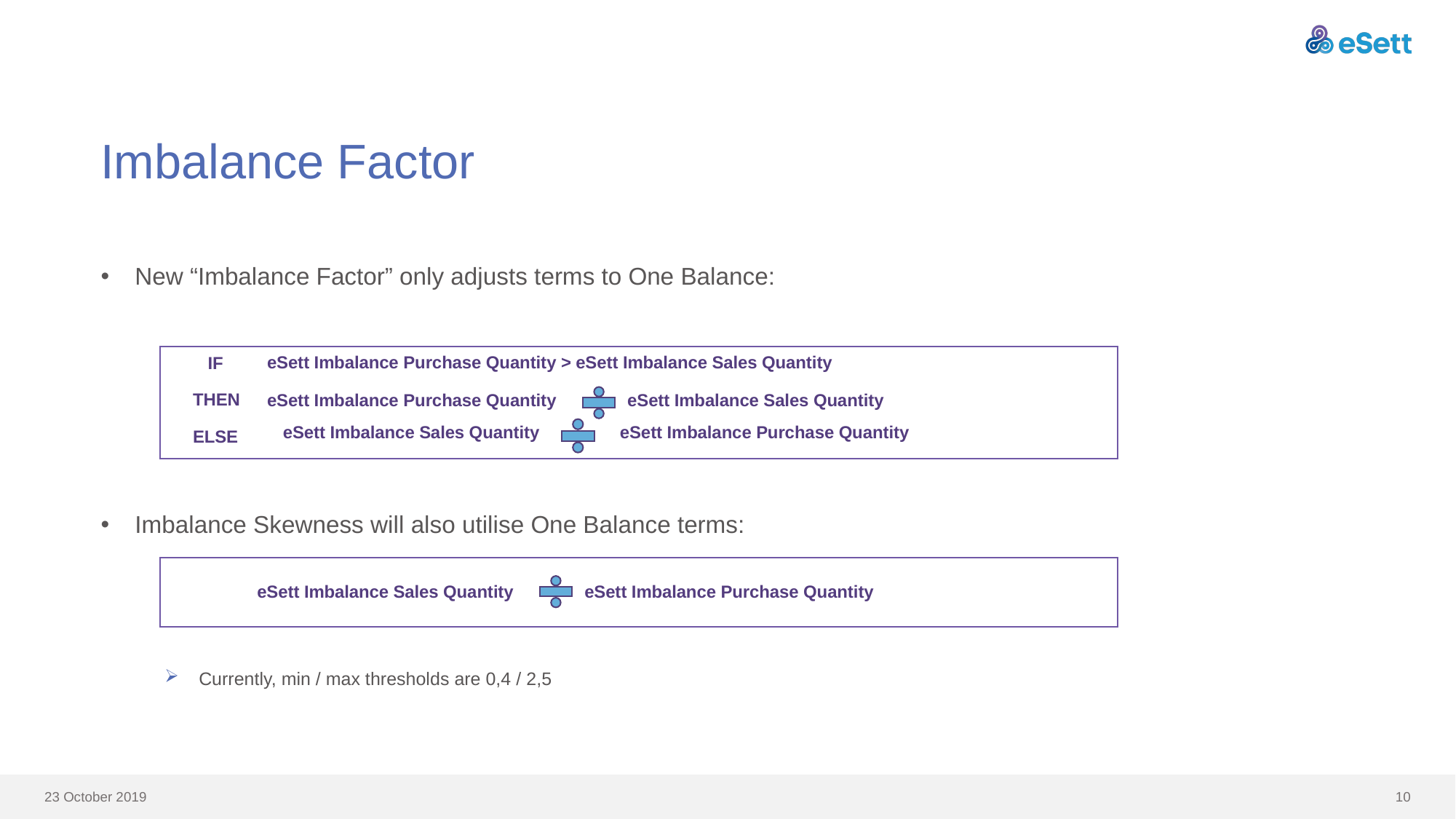

# Imbalance Factor
New “Imbalance Factor” only adjusts terms to One Balance:

Imbalance Skewness will also utilise One Balance terms:

Currently, min / max thresholds are 0,4 / 2,5
eSett Imbalance Purchase Quantity > eSett Imbalance Sales Quantity

IF

THEN
eSett Imbalance Purchase Quantity               eSett Imbalance Sales Quantity

   eSett Imbalance Sales Quantity                 eSett Imbalance Purchase Quantity
ELSE

eSett Imbalance Sales Quantity               eSett Imbalance Purchase Quantity